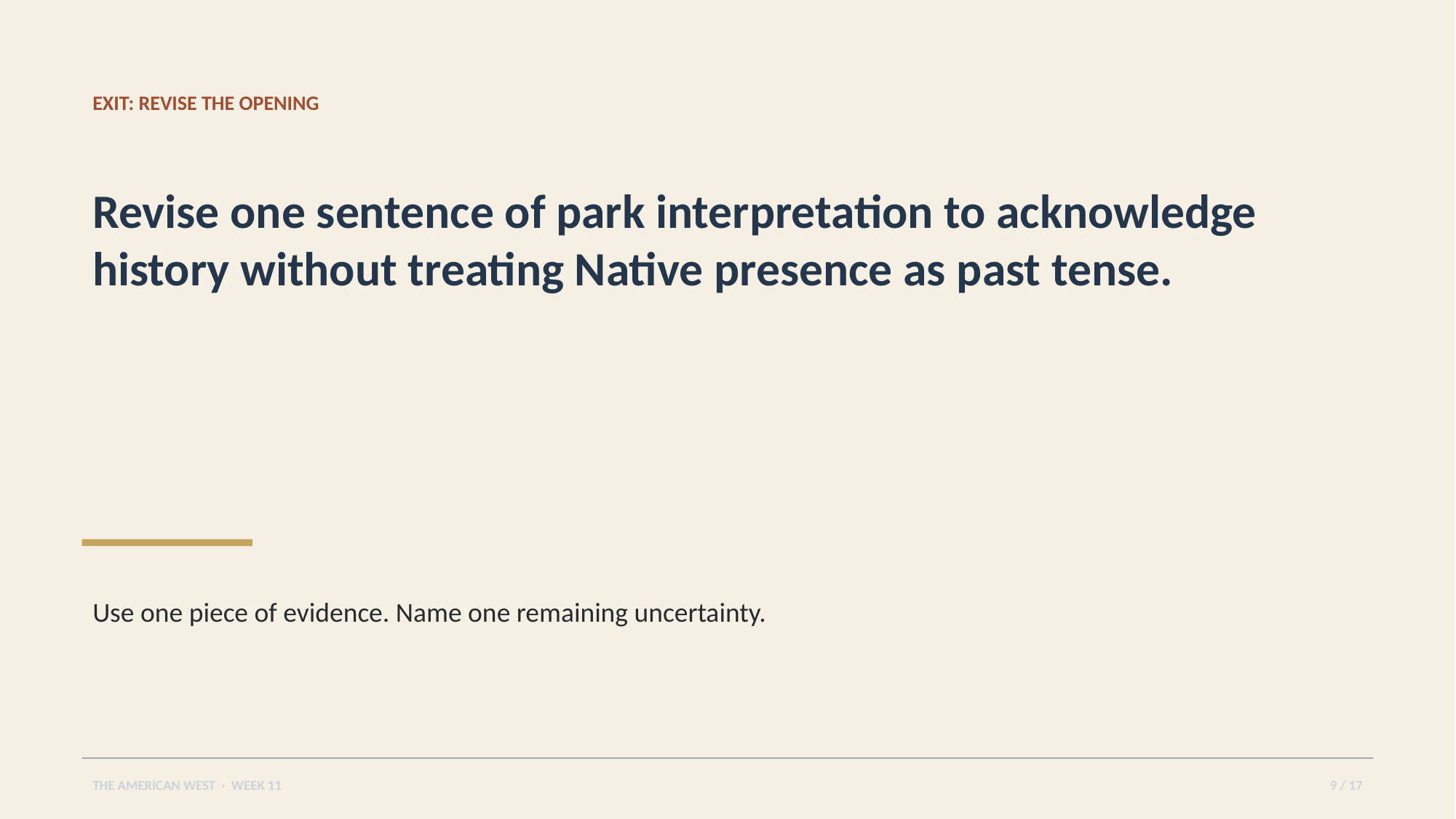

EXIT: REVISE THE OPENING
Revise one sentence of park interpretation to acknowledge history without treating Native presence as past tense.

Use one piece of evidence. Name one remaining uncertainty.

THE AMERICAN WEST  ·  WEEK 11
9 / 17